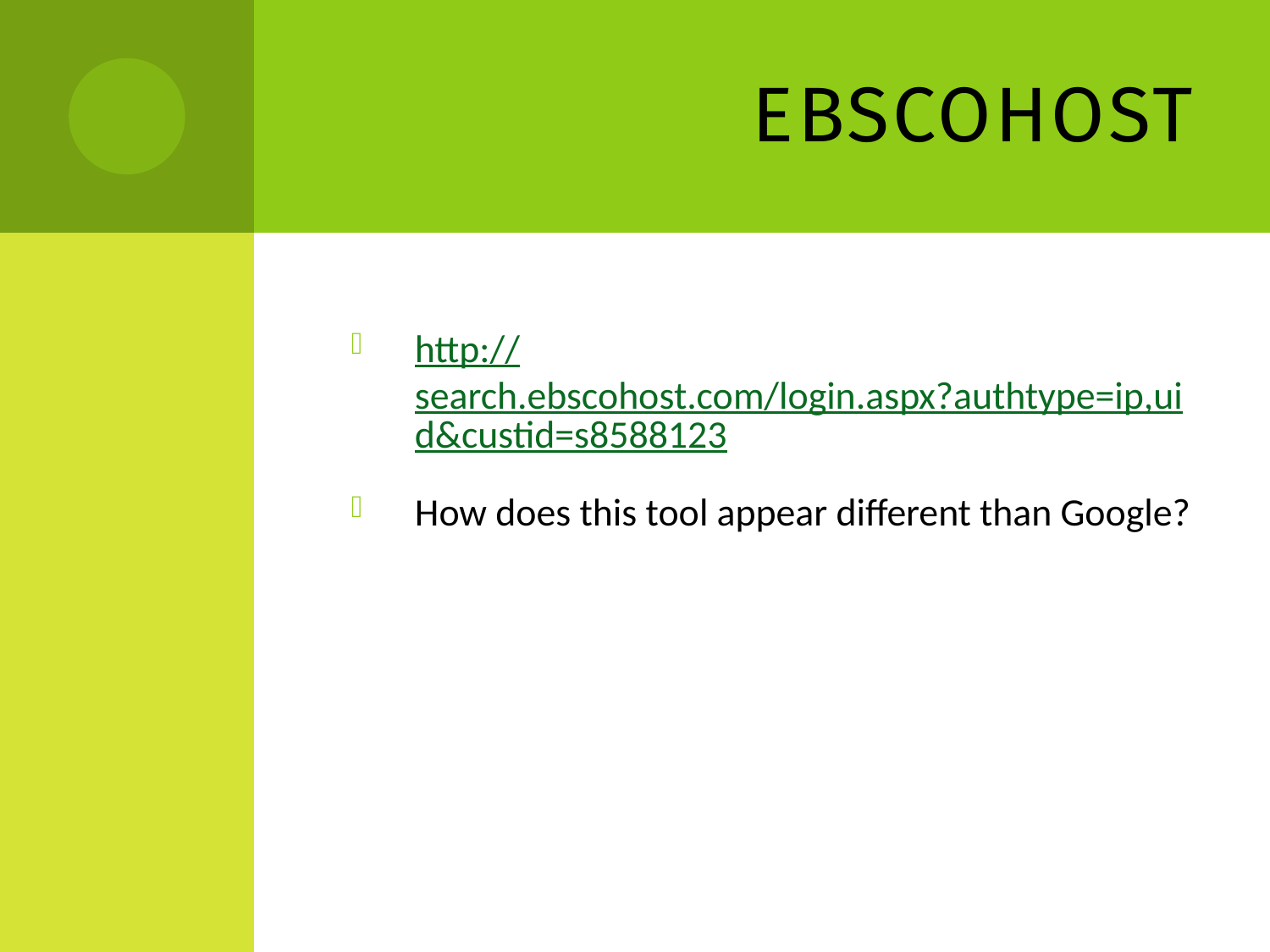

# EBSCOHost
http://search.ebscohost.com/login.aspx?authtype=ip,uid&custid=s8588123
How does this tool appear different than Google?